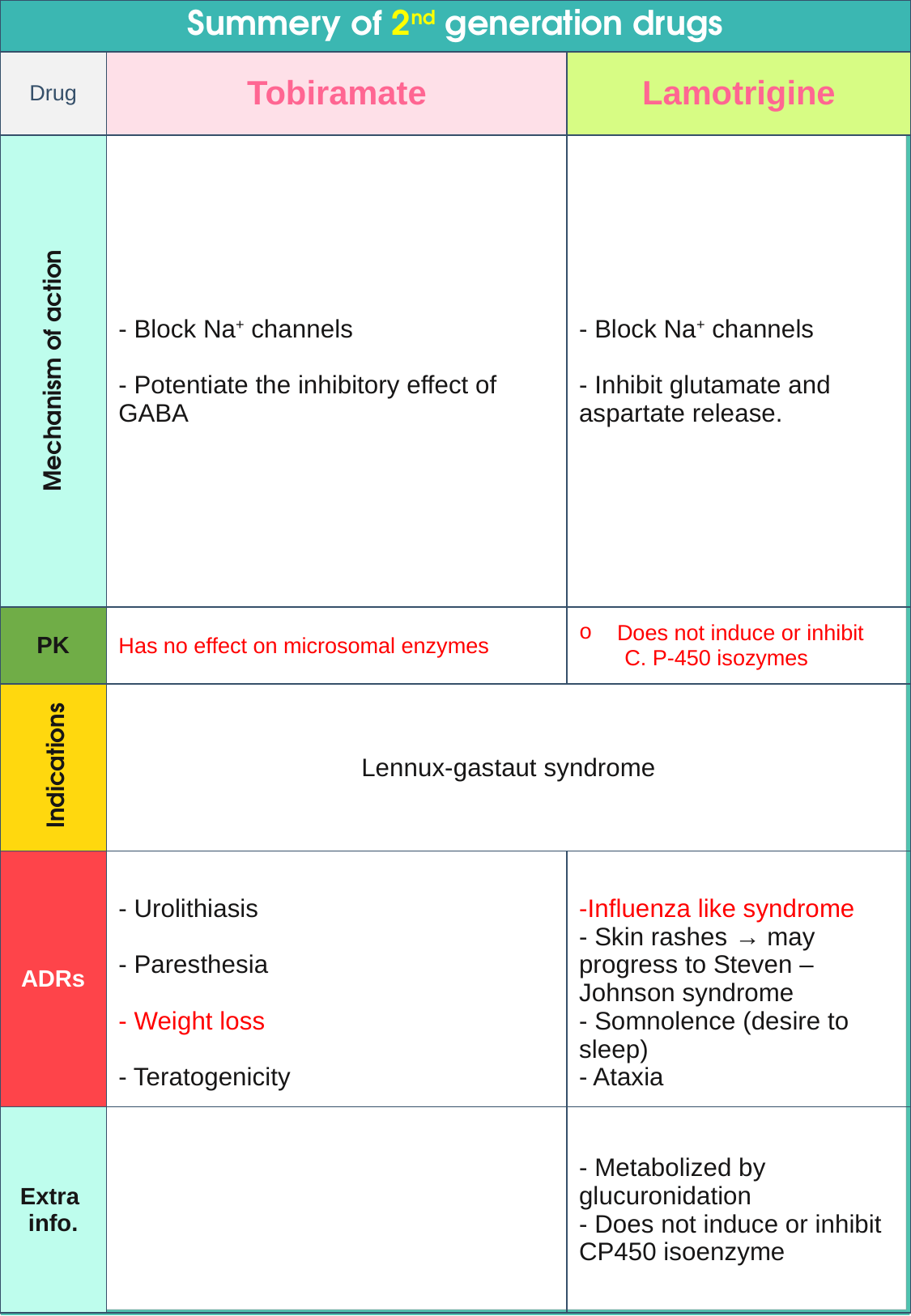

| Summery of 2nd generation drugs |  |  |
| --- | --- | --- |
| Drug | Tobiramate | Lamotrigine |
|  | - Block Na+ channels - Potentiate the inhibitory effect of GABA | - Block Na+ channels - Inhibit glutamate and aspartate release. |
| PK | Has no effect on microsomal enzymes | Does not induce or inhibit C. P-450 isozymes |
|  | Lennux-gastaut syndrome |  |
| ADRs | - Urolithiasis - Paresthesia - Weight loss - Teratogenicity | -Influenza like syndrome - Skin rashes → may progress to Steven –Johnson syndrome - Somnolence (desire to sleep) - Ataxia |
| Extra info. |  | - Metabolized by glucuronidation - Does not induce or inhibit CP450 isoenzyme |
Mechanism of action
Indications